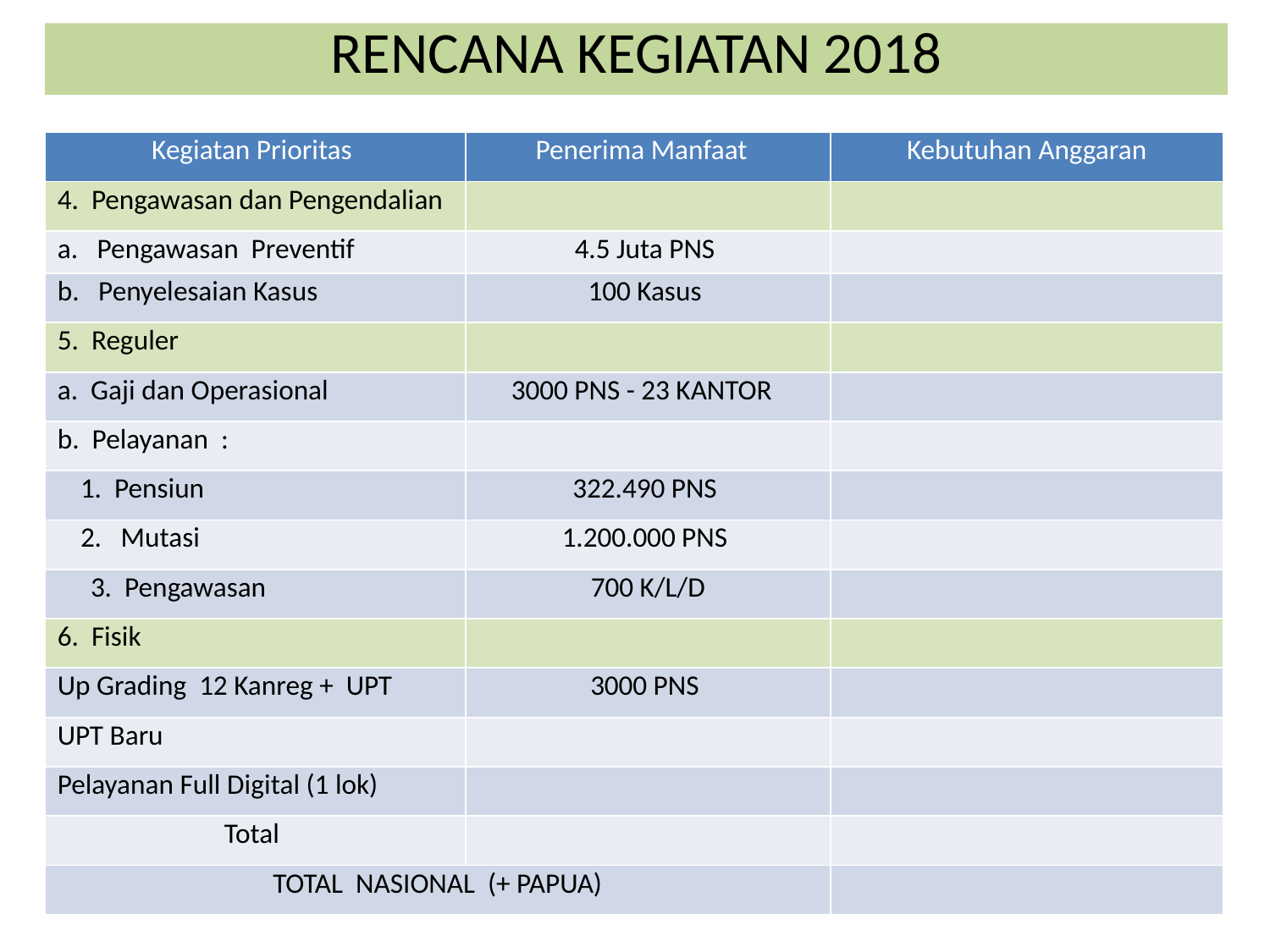

RENCANA KEGIATAN 2018
| Kegiatan Prioritas | Penerima Manfaat | Kebutuhan Anggaran |
| --- | --- | --- |
| 4. Pengawasan dan Pengendalian |  |  |
| a. Pengawasan Preventif | 4.5 Juta PNS |  |
| b. Penyelesaian Kasus | 100 Kasus |  |
| 5. Reguler |  |  |
| a. Gaji dan Operasional | 3000 PNS - 23 KANTOR |  |
| b. Pelayanan : |  |  |
| 1. Pensiun | 322.490 PNS |  |
| 2. Mutasi | 1.200.000 PNS |  |
| 3. Pengawasan | 700 K/L/D |  |
| 6. Fisik |  |  |
| Up Grading 12 Kanreg + UPT | 3000 PNS |  |
| UPT Baru |  |  |
| Pelayanan Full Digital (1 lok) |  |  |
| Total |  |  |
| TOTAL NASIONAL (+ PAPUA) |  |  |